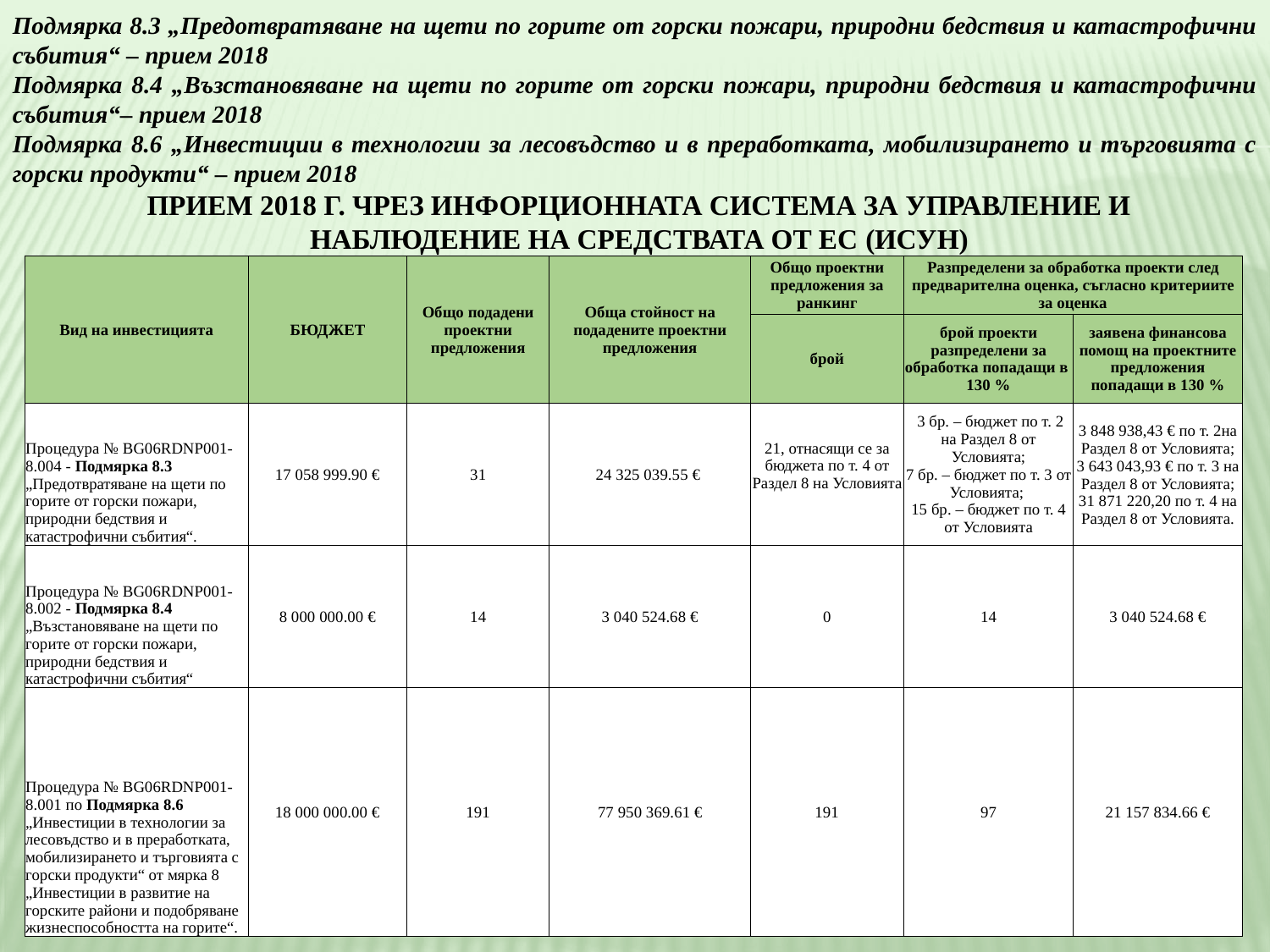

Подмярка 8.3 „Предотвратяване на щети по горите от горски пожари, природни бедствия и катастрофични събития“ – прием 2018
Подмярка 8.4 „Възстановяване на щети по горите от горски пожари, природни бедствия и катастрофични събития“– прием 2018
Подмярка 8.6 „Инвестиции в технологии за лесовъдство и в преработката, мобилизирането и търговията с горски продукти“ – прием 2018

ПРИЕМ 2018 Г. ЧРЕЗ ИНФОРЦИОННАТА СИСТЕМА ЗА УПРАВЛЕНИЕ И НАБЛЮДЕНИЕ НА СРЕДСТВАТА ОТ ЕС (ИСУН)
| Вид на инвестицията | БЮДЖЕТ | Общо подадени проектни предложения | Обща стойност на подадените проектни предложения | Общо проектни предложения за ранкинг | Разпределени за обработка проекти след предварителна оценка, съгласно критериите за оценка |  |
| --- | --- | --- | --- | --- | --- | --- |
|  |  |  |  | брой | брой проекти разпределени за обработка попадащи в 130 % | заявена финансова помощ на проектните предложения попадащи в 130 % |
| Процедура № BG06RDNP001-8.004 - Подмярка 8.3 „Предотвратяване на щети по горите от горски пожари, природни бедствия и катастрофични събития“. | 17 058 999.90 € | 31 | 24 325 039.55 € | 21, отнасящи се за бюджета по т. 4 от Раздел 8 на Условията | 3 бр. – бюджет по т. 2 на Раздел 8 от Условията; 7 бр. – бюджет по т. 3 от Условията; 15 бр. – бюджет по т. 4 от Условията | 3 848 938,43 € по т. 2на Раздел 8 от Условията; 3 643 043,93 € по т. 3 на Раздел 8 от Условията; 31 871 220,20 по т. 4 на Раздел 8 от Условията. |
| Процедура № BG06RDNP001-8.002 - Подмярка 8.4 „Възстановяване на щети по горите от горски пожари, природни бедствия и катастрофични събития“ | 8 000 000.00 € | 14 | 3 040 524.68 € | 0 | 14 | 3 040 524.68 € |
| Процедура № BG06RDNP001-8.001 по Подмярка 8.6 „Инвестиции в технологии за лесовъдство и в преработката, мобилизирането и търговията с горски продукти“ от мярка 8 „Инвестиции в развитие на горските райони и подобряване жизнеспособността на горите“. | 18 000 000.00 € | 191 | 77 950 369.61 € | 191 | 97 | 21 157 834.66 € |